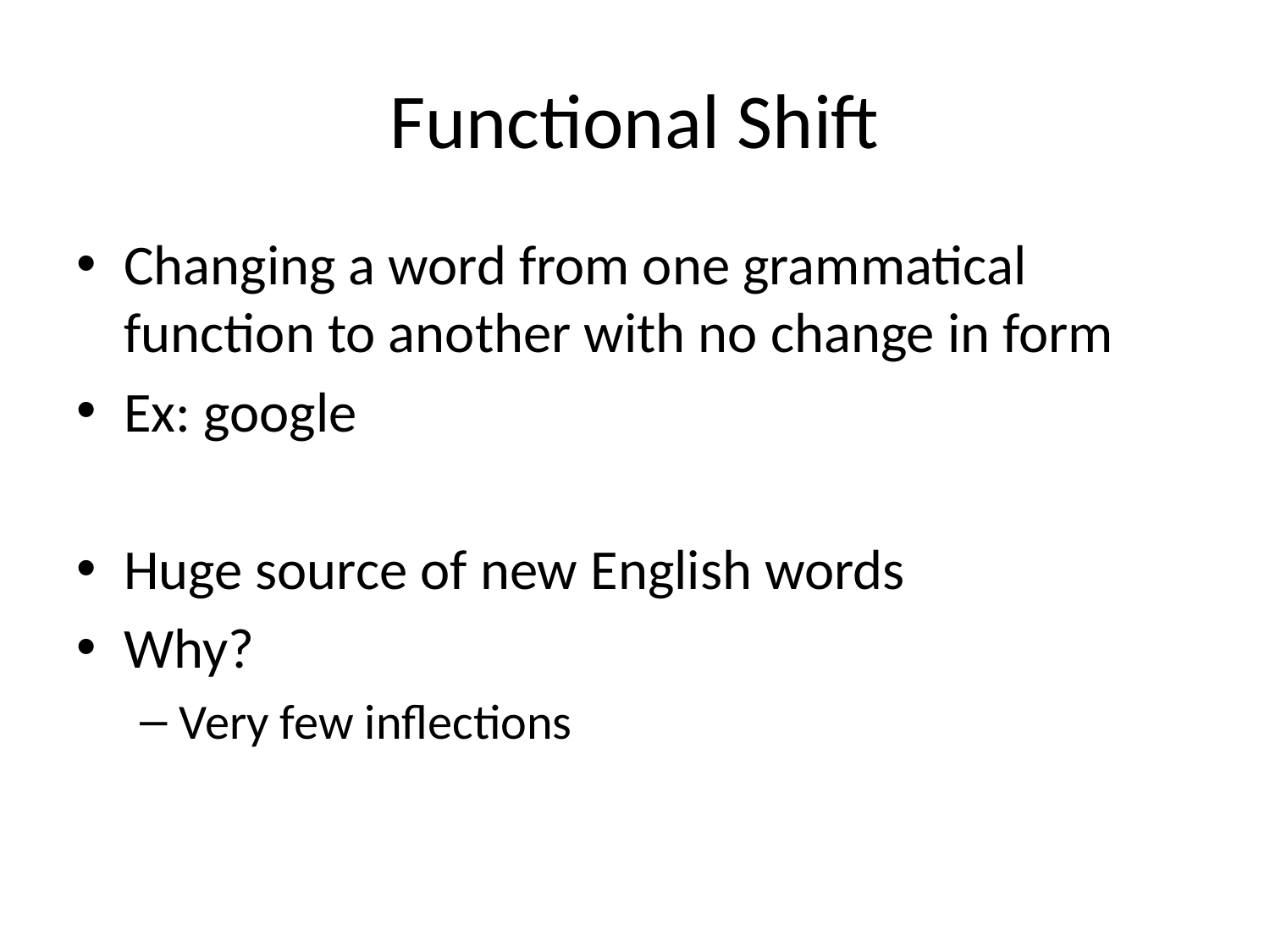

# Functional Shift
Changing a word from one grammatical function to another with no change in form
Ex: google

Huge source of new English words
Why?
Very few inflections